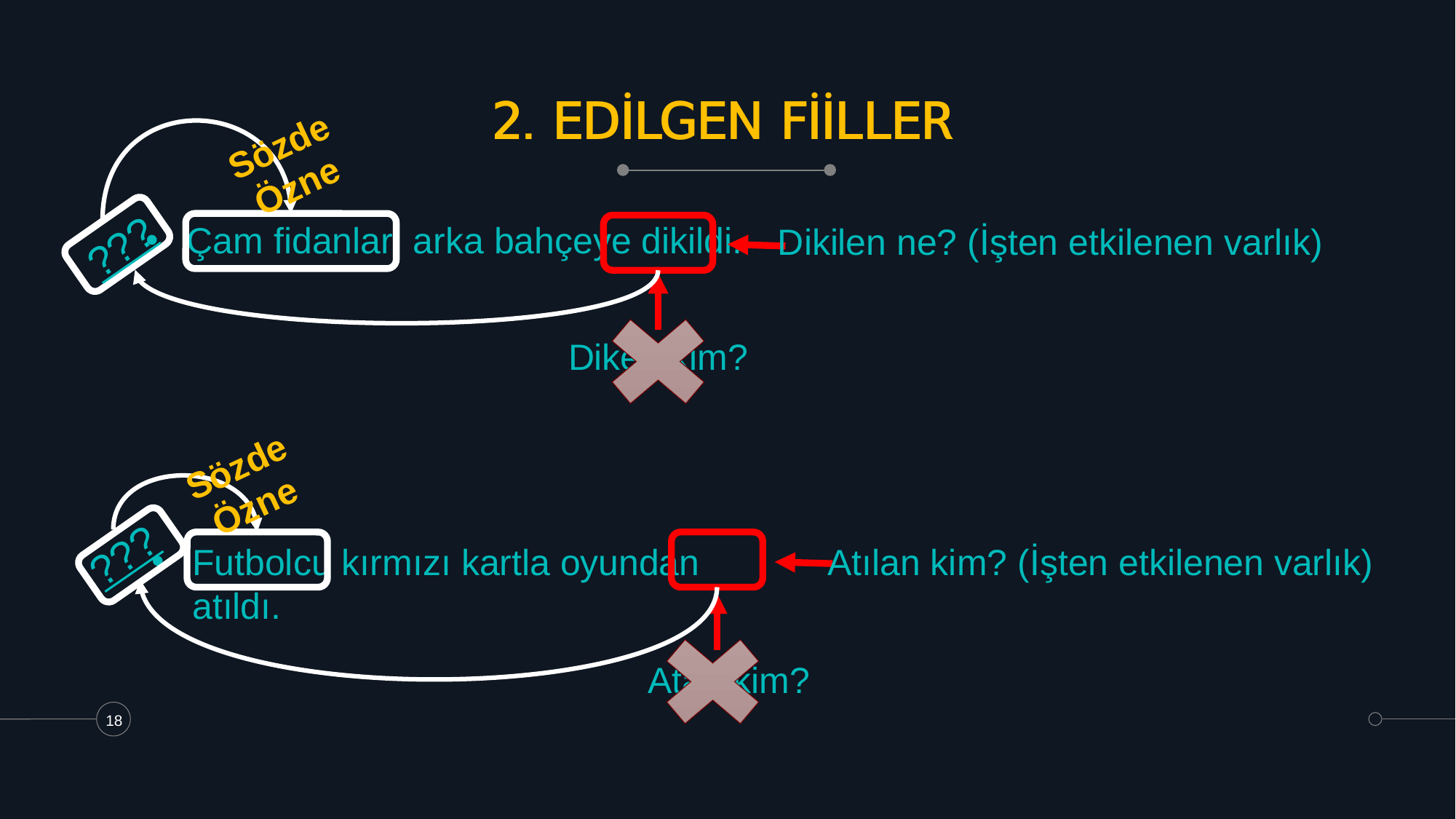

# 2. EDİLGEN FİİLLER
Sözde
Özne
Çam fidanları arka bahçeye dikildi.

Dikilen ne? (İşten etkilenen varlık)
???

Diken kim?
Sözde
Özne
???

Futbolcu kırmızı kartla oyundan atıldı.
Atılan kim? (İşten etkilenen varlık)

Atan kim?
18